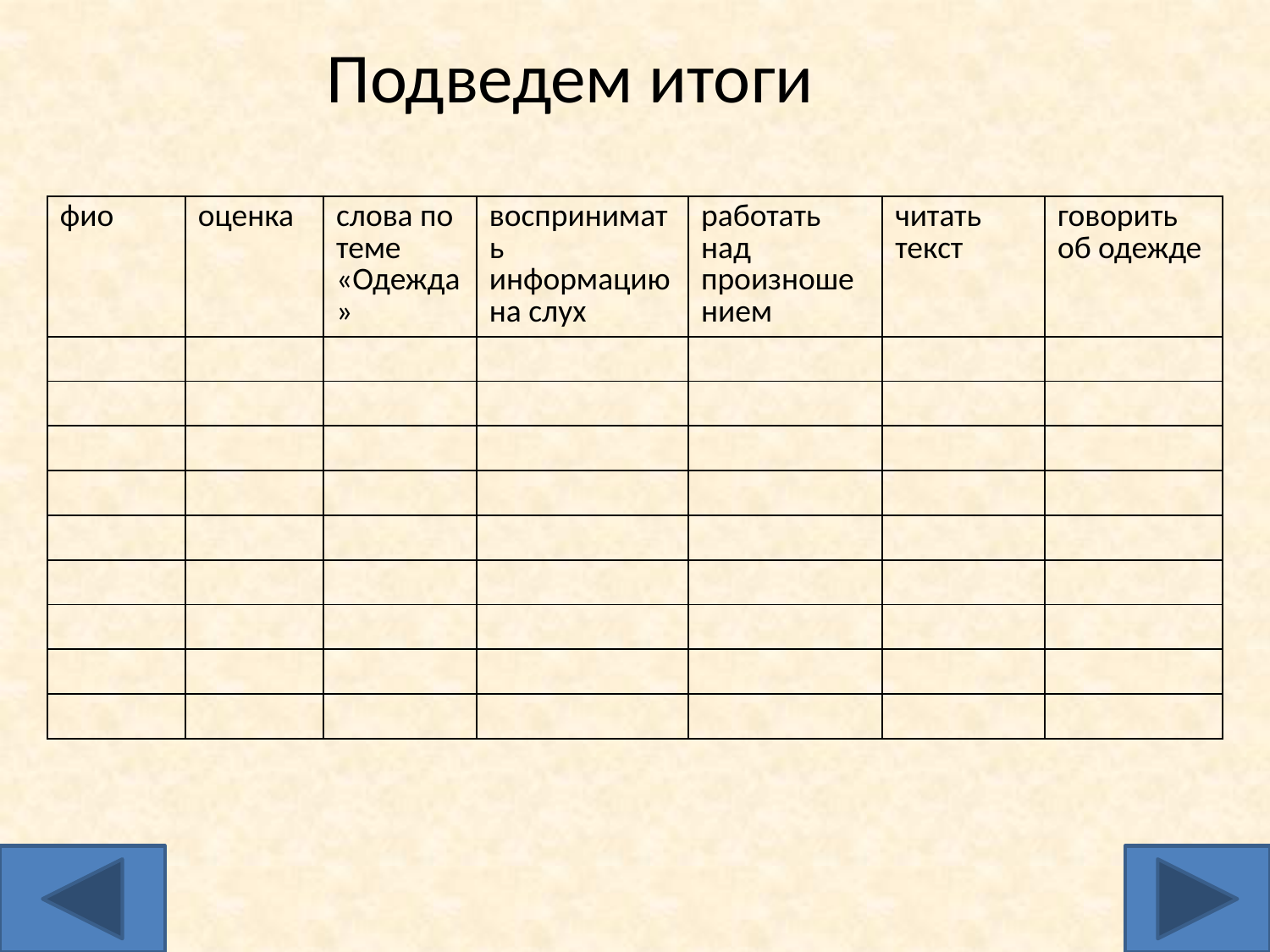

Подведем итоги
| фио | оценка | слова по теме «Одежда» | воспринимать информацию на слух | работать над произношением | читать текст | говорить об одежде |
| --- | --- | --- | --- | --- | --- | --- |
|  |  |  |  |  |  |  |
|  |  |  |  |  |  |  |
|  |  |  |  |  |  |  |
|  |  |  |  |  |  |  |
|  |  |  |  |  |  |  |
|  |  |  |  |  |  |  |
|  |  |  |  |  |  |  |
|  |  |  |  |  |  |  |
|  |  |  |  |  |  |  |